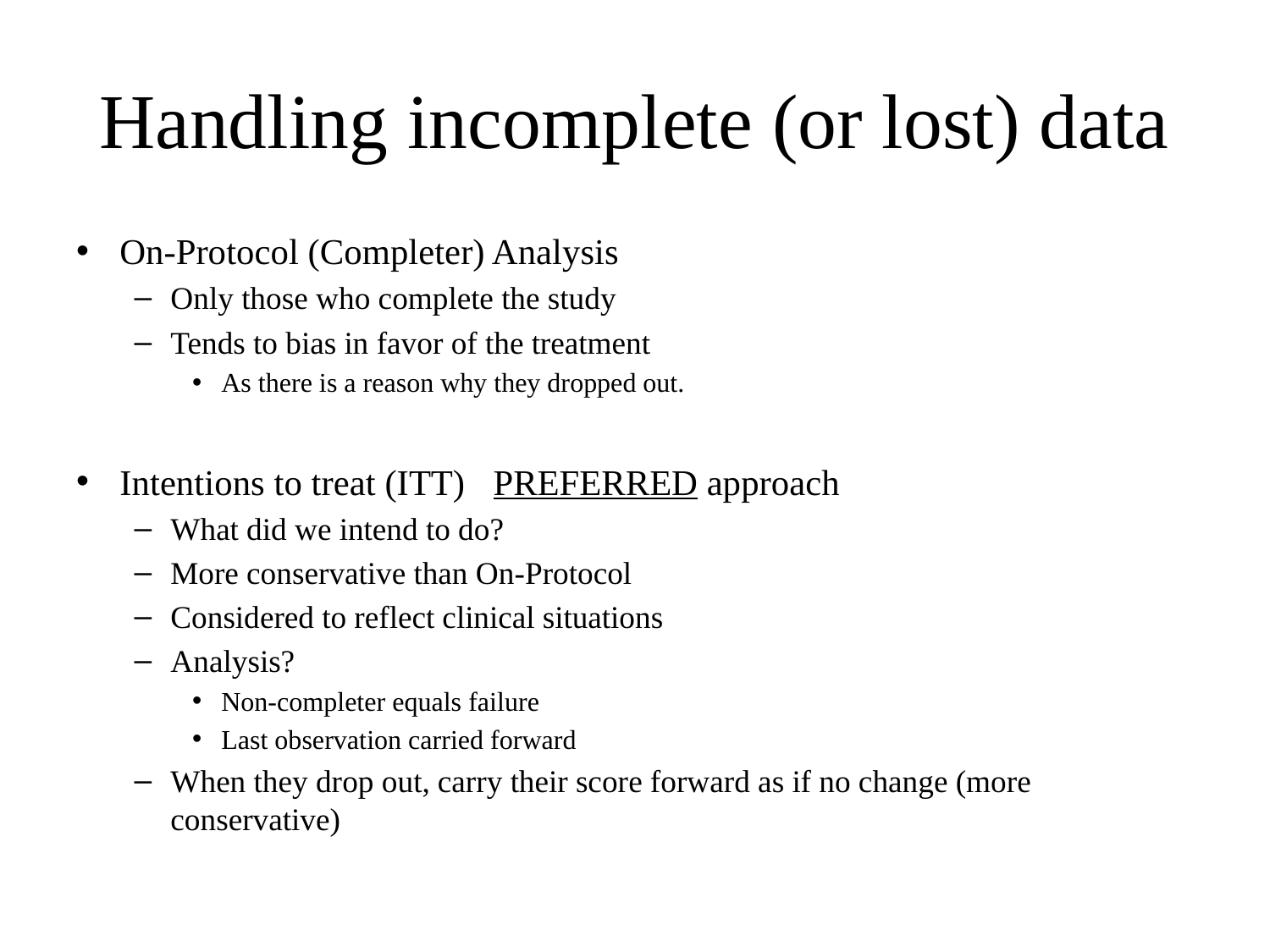

# Handling incomplete (or lost) data
On-Protocol (Completer) Analysis
Only those who complete the study
Tends to bias in favor of the treatment
As there is a reason why they dropped out.

Intentions to treat (ITT)   PREFERRED approach
What did we intend to do?
More conservative than On-Protocol
Considered to reflect clinical situations
Analysis?
Non-completer equals failure
Last observation carried forward
When they drop out, carry their score forward as if no change (more conservative)